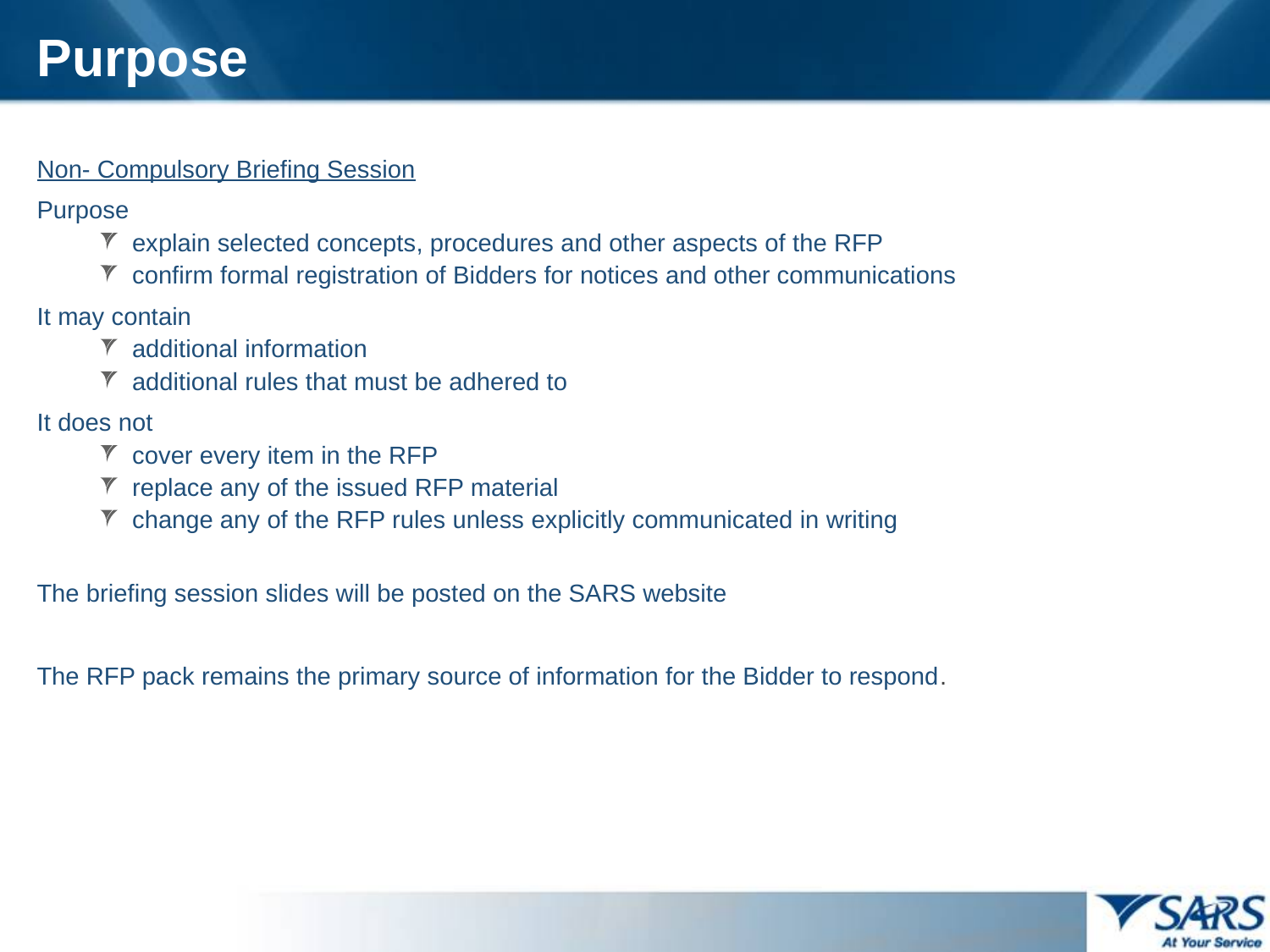

# Purpose
Non- Compulsory Briefing Session
Purpose
explain selected concepts, procedures and other aspects of the RFP
confirm formal registration of Bidders for notices and other communications
It may contain
additional information
additional rules that must be adhered to
It does not
cover every item in the RFP
replace any of the issued RFP material
change any of the RFP rules unless explicitly communicated in writing

The briefing session slides will be posted on the SARS website

The RFP pack remains the primary source of information for the Bidder to respond.